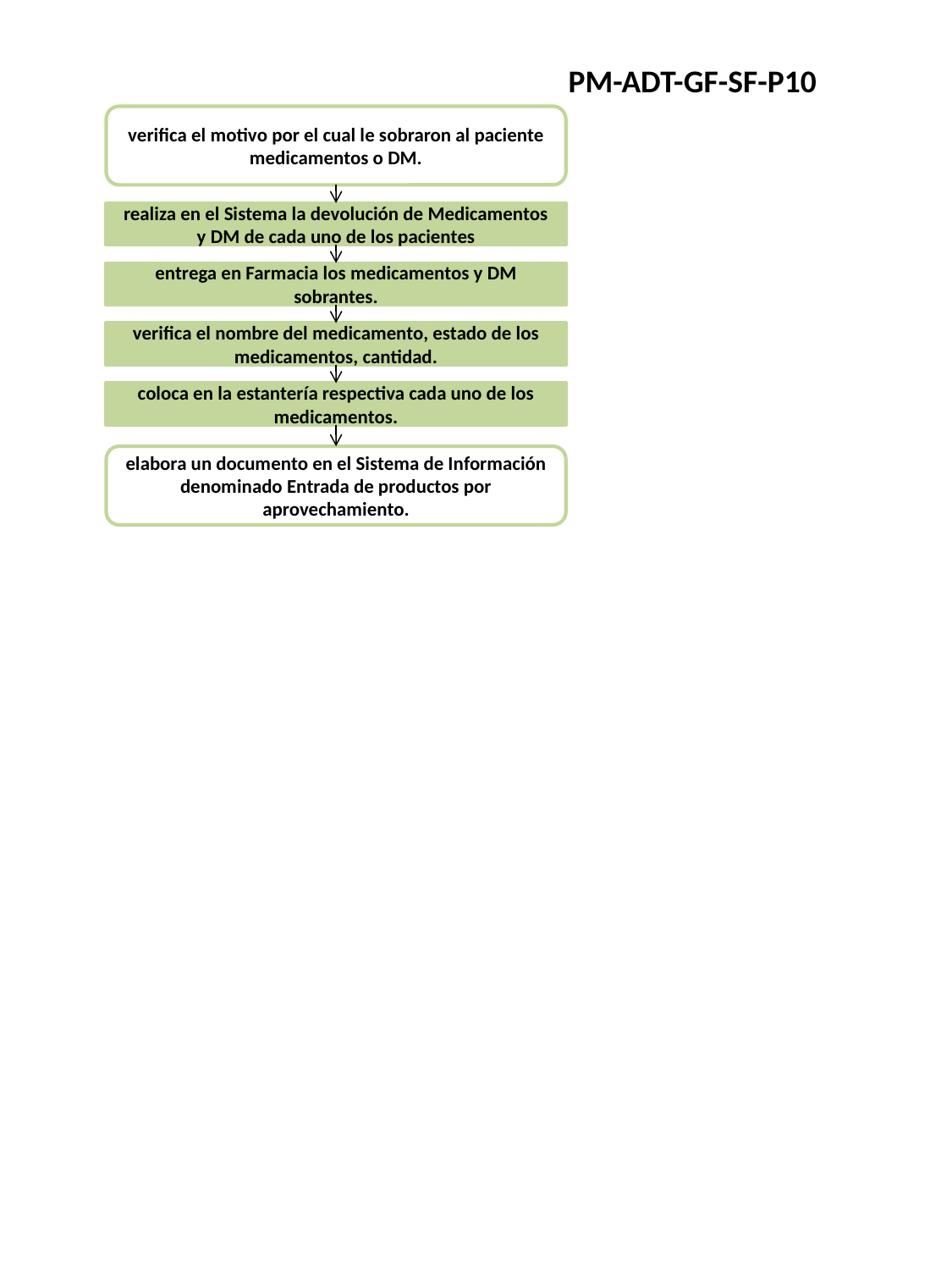

PM-ADT-GF-SF-P10
verifica el motivo por el cual le sobraron al paciente medicamentos o DM.
realiza en el Sistema la devolución de Medicamentos y DM de cada uno de los pacientes
entrega en Farmacia los medicamentos y DM sobrantes.
verifica el nombre del medicamento, estado de los medicamentos, cantidad.
coloca en la estantería respectiva cada uno de los medicamentos.
elabora un documento en el Sistema de Información denominado Entrada de productos por aprovechamiento.